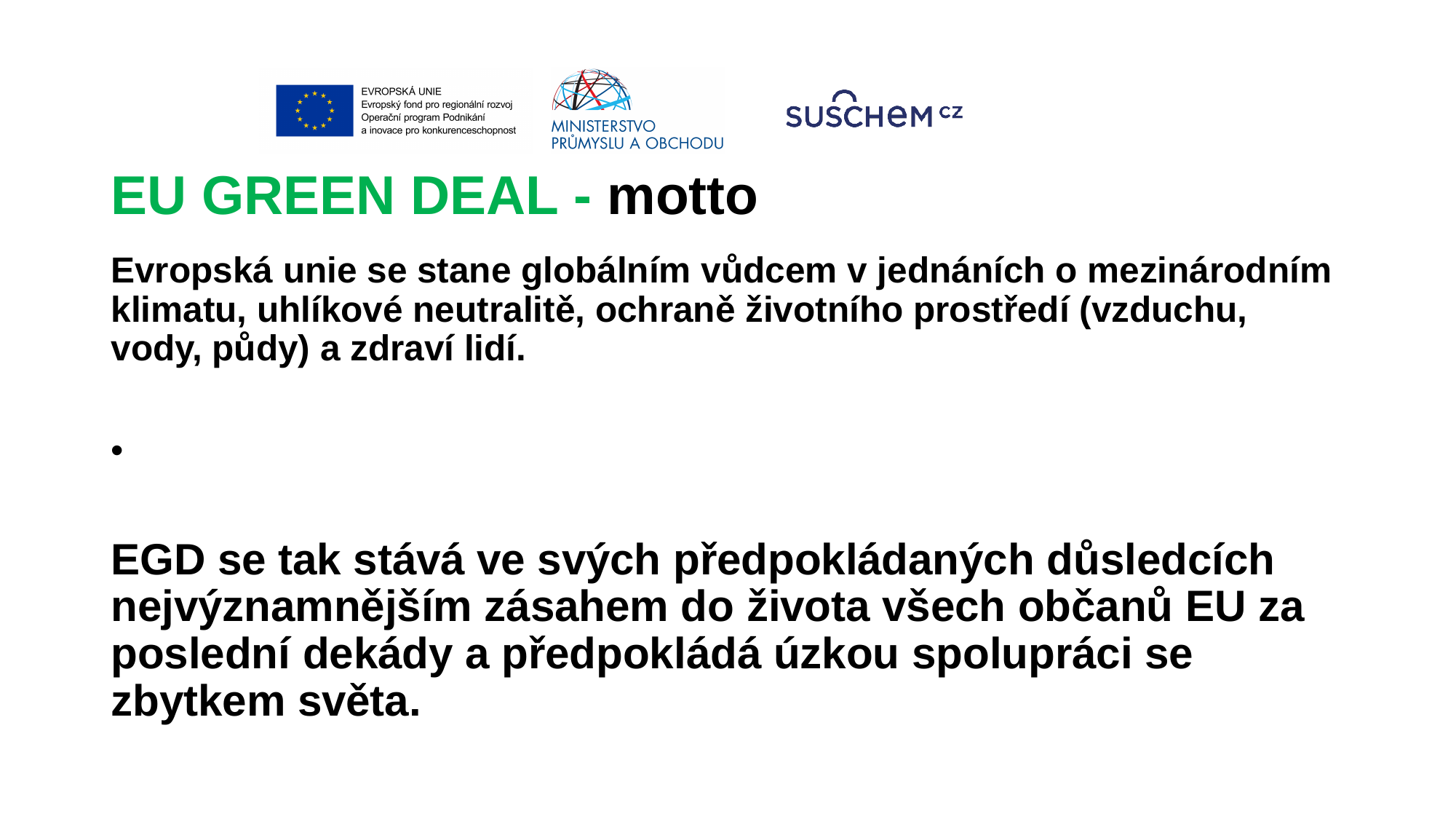

# EU GREEN DEAL - motto
Evropská unie se stane globálním vůdcem v jednáních o mezinárodním klimatu, uhlíkové neutralitě, ochraně životního prostředí (vzduchu, vody, půdy) a zdraví lidí.

EGD se tak stává ve svých předpokládaných důsledcích nejvýznamnějším zásahem do života všech občanů EU za poslední dekády a předpokládá úzkou spolupráci se zbytkem světa.